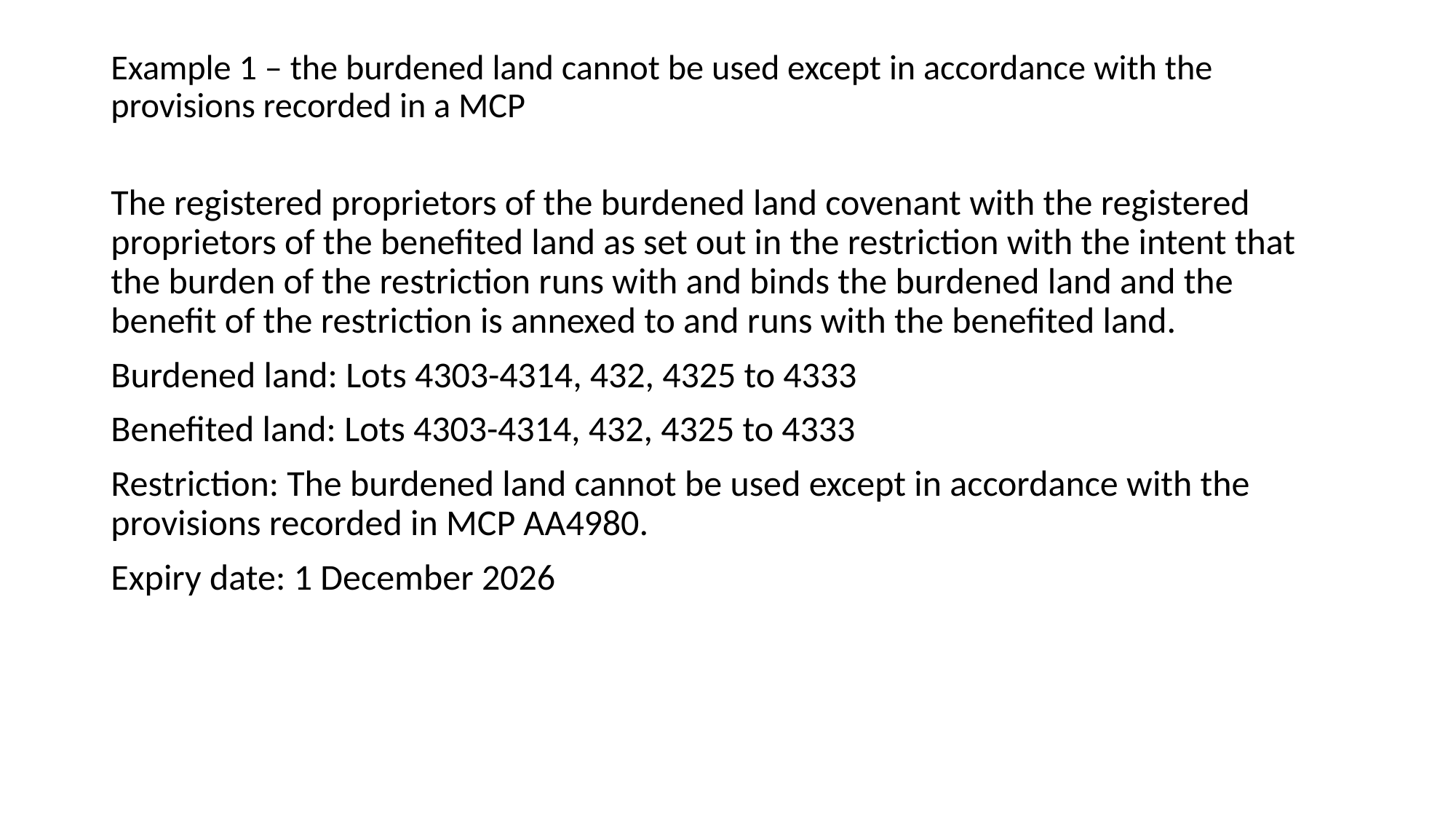

# Example 1 – the burdened land cannot be used except in accordance with the provisions recorded in a MCP
The registered proprietors of the burdened land covenant with the registered proprietors of the benefited land as set out in the restriction with the intent that the burden of the restriction runs with and binds the burdened land and the benefit of the restriction is annexed to and runs with the benefited land.
Burdened land: Lots 4303-4314, 432, 4325 to 4333
Benefited land: Lots 4303-4314, 432, 4325 to 4333
Restriction: The burdened land cannot be used except in accordance with the provisions recorded in MCP AA4980.
Expiry date: 1 December 2026